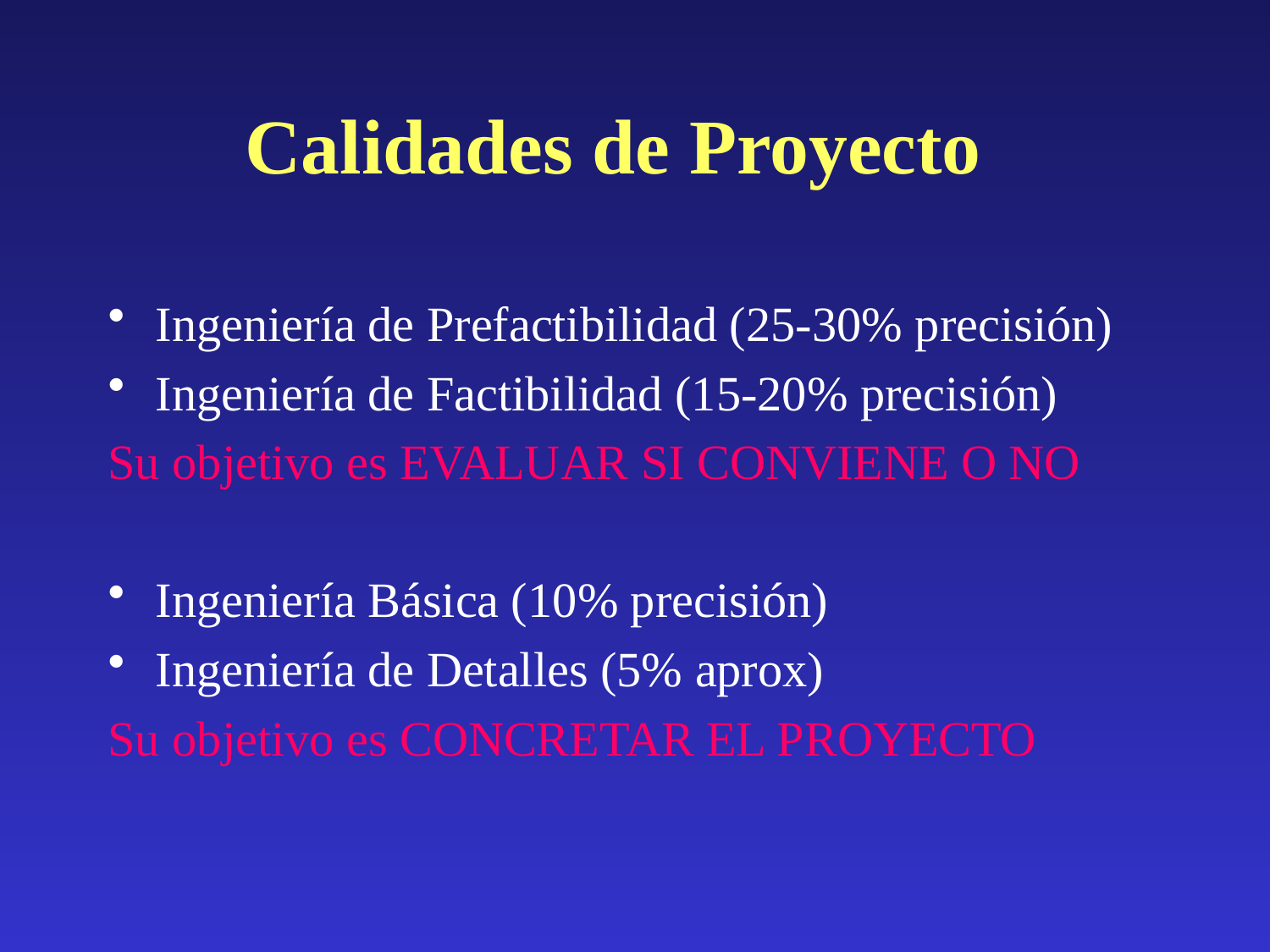

# Calidades de Proyecto
Ingeniería de Prefactibilidad (25-30% precisión)
Ingeniería de Factibilidad (15-20% precisión)
Su objetivo es EVALUAR SI CONVIENE O NO

Ingeniería Básica (10% precisión)
Ingeniería de Detalles (5% aprox)
Su objetivo es CONCRETAR EL PROYECTO